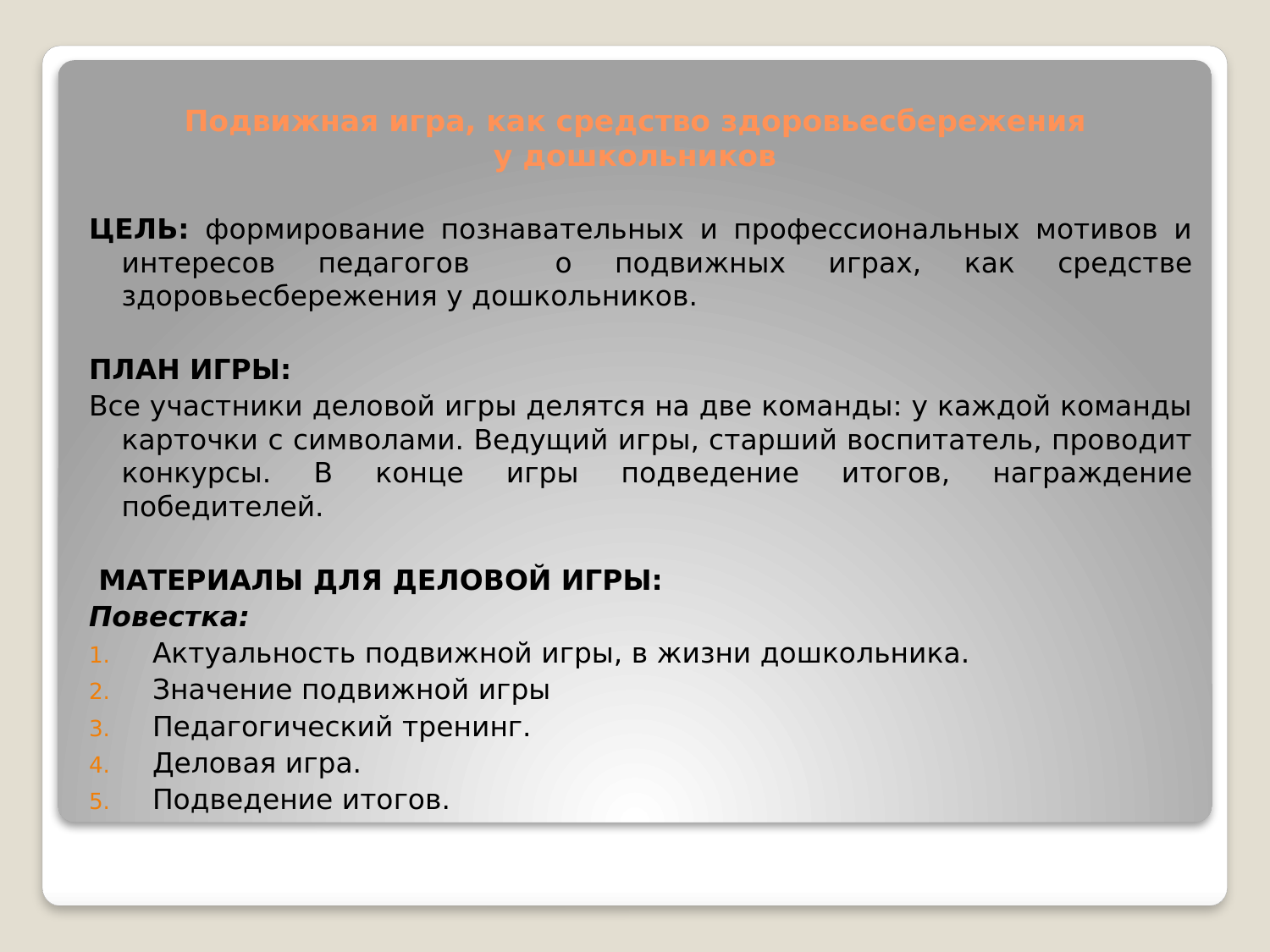

# Подвижная игра, как средство здоровьесбережения у дошкольников
ЦЕЛЬ: формирование познавательных и профессиональных мотивов и интересов педагогов  о подвижных играх, как средстве здоровьесбережения у дошкольников.

ПЛАН ИГРЫ:
Все участники деловой игры делятся на две команды: у каждой команды карточки с символами. Ведущий игры, старший воспитатель, проводит конкурсы. В конце игры подведение итогов, награждение победителей.

 МАТЕРИАЛЫ ДЛЯ ДЕЛОВОЙ ИГРЫ:
Повестка:
Актуальность подвижной игры, в жизни дошкольника.
Значение подвижной игры
Педагогический тренинг.
Деловая игра.
Подведение итогов.